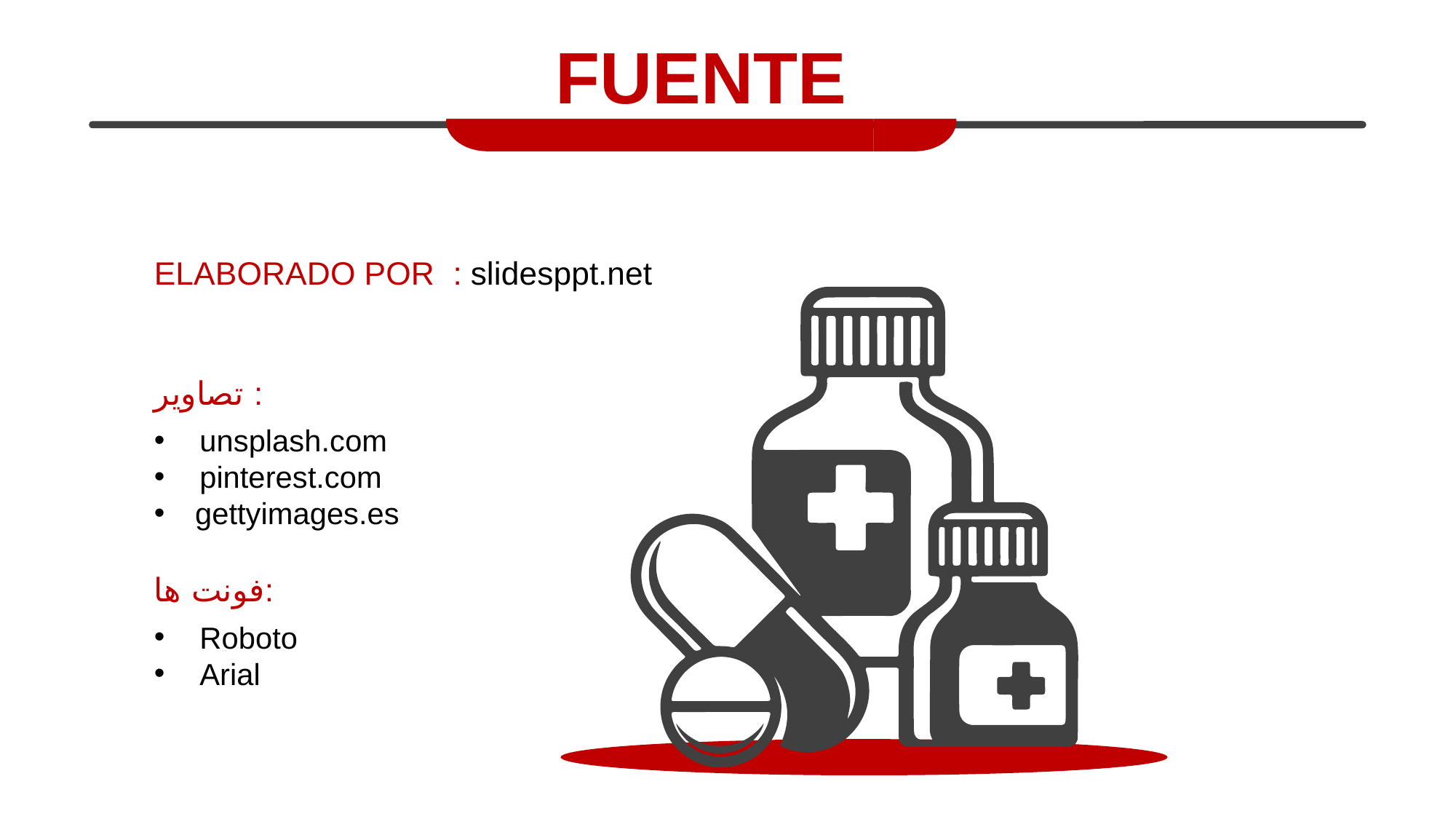

FUENTE

ELABORADO POR  : slidesppt.net

تصاویر :
unsplash.com
pinterest.com
gettyimages.es
فونت ها:
Roboto
Arial